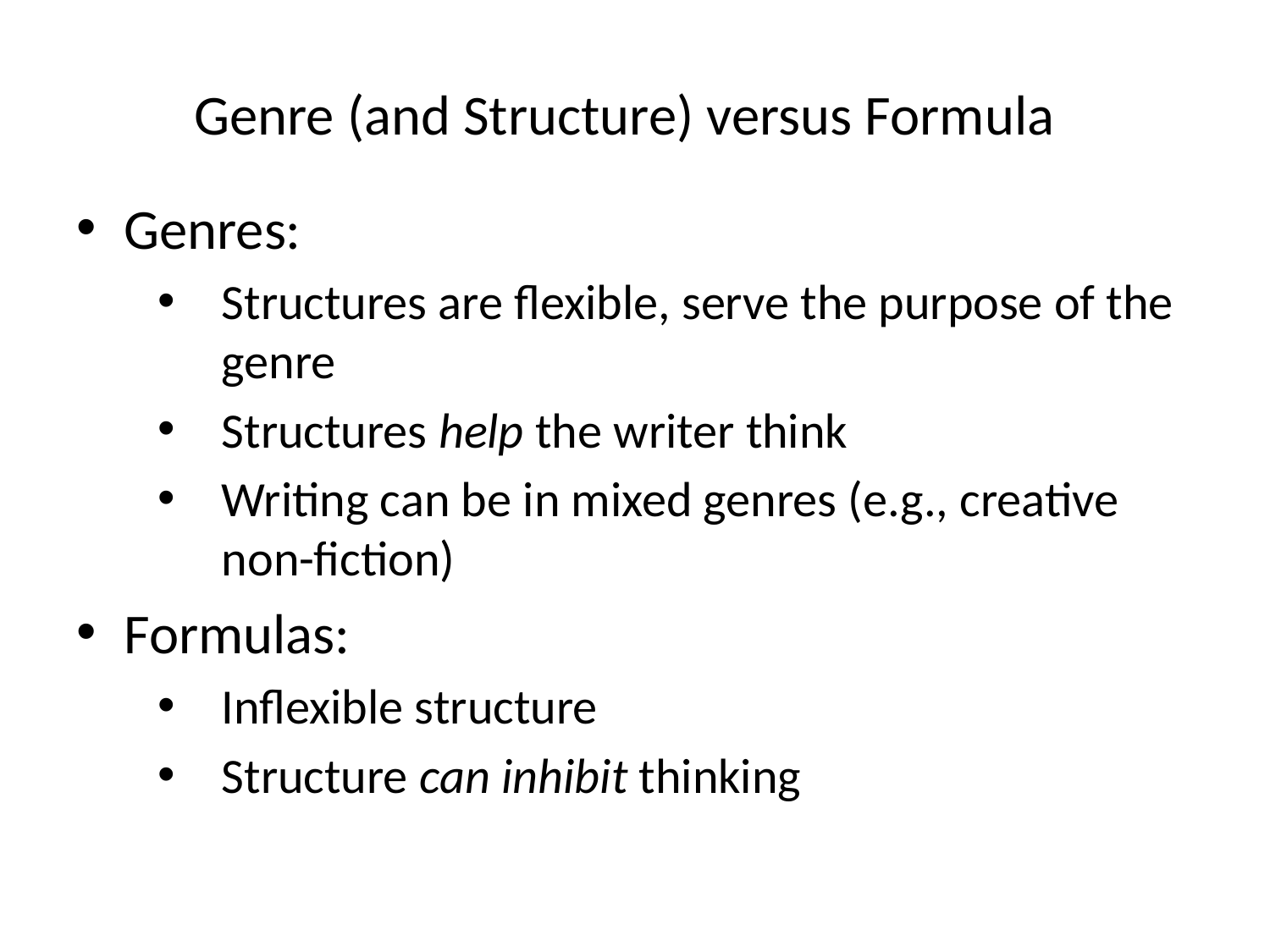

# Genre (and Structure) versus Formula
Genres:
Structures are flexible, serve the purpose of the genre
Structures help the writer think
Writing can be in mixed genres (e.g., creative non-fiction)
Formulas:
Inflexible structure
Structure can inhibit thinking